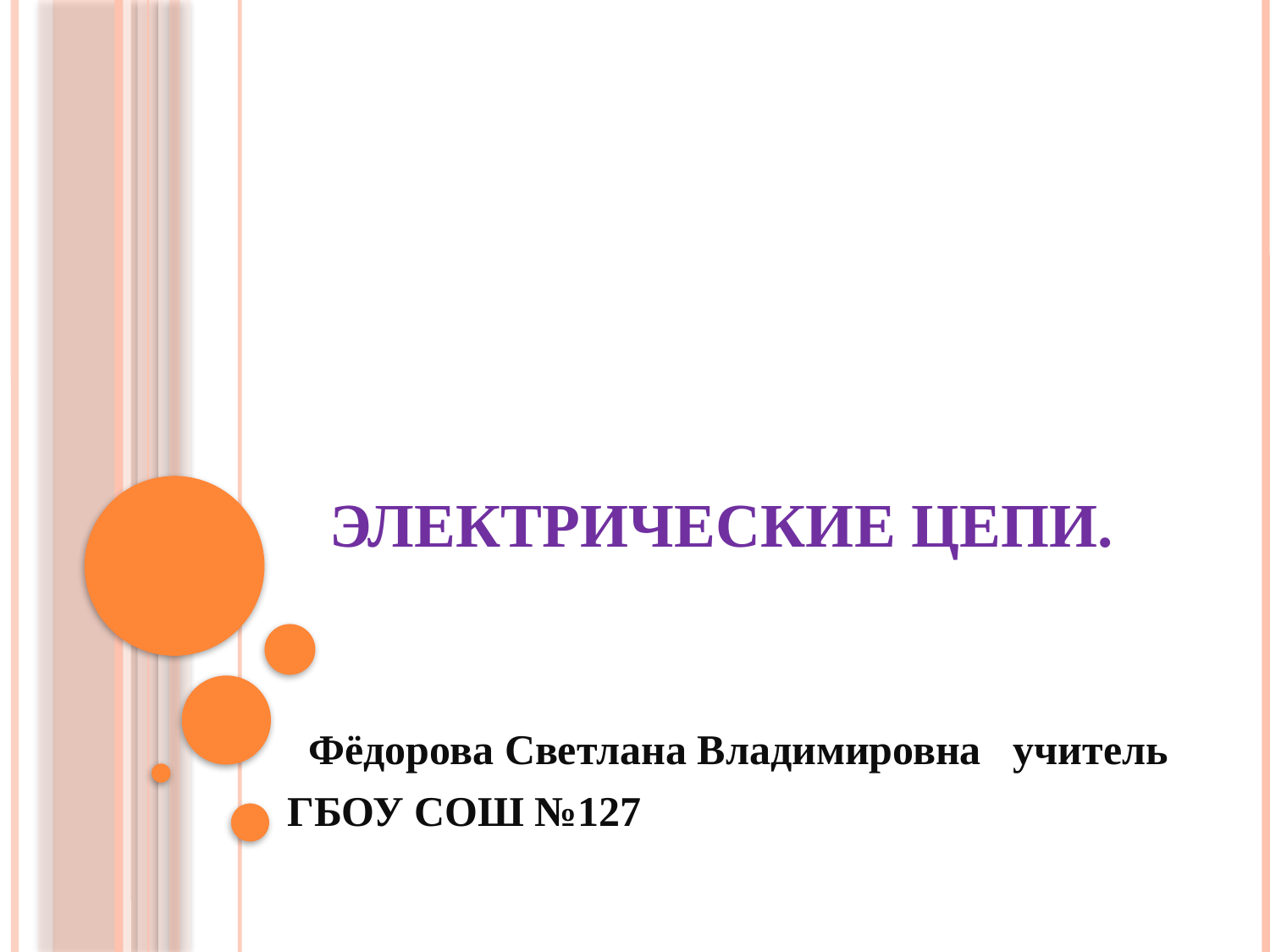

# Электрические цепи.
  Фёдорова Светлана Владимировна   учитель
ГБОУ СОШ №127